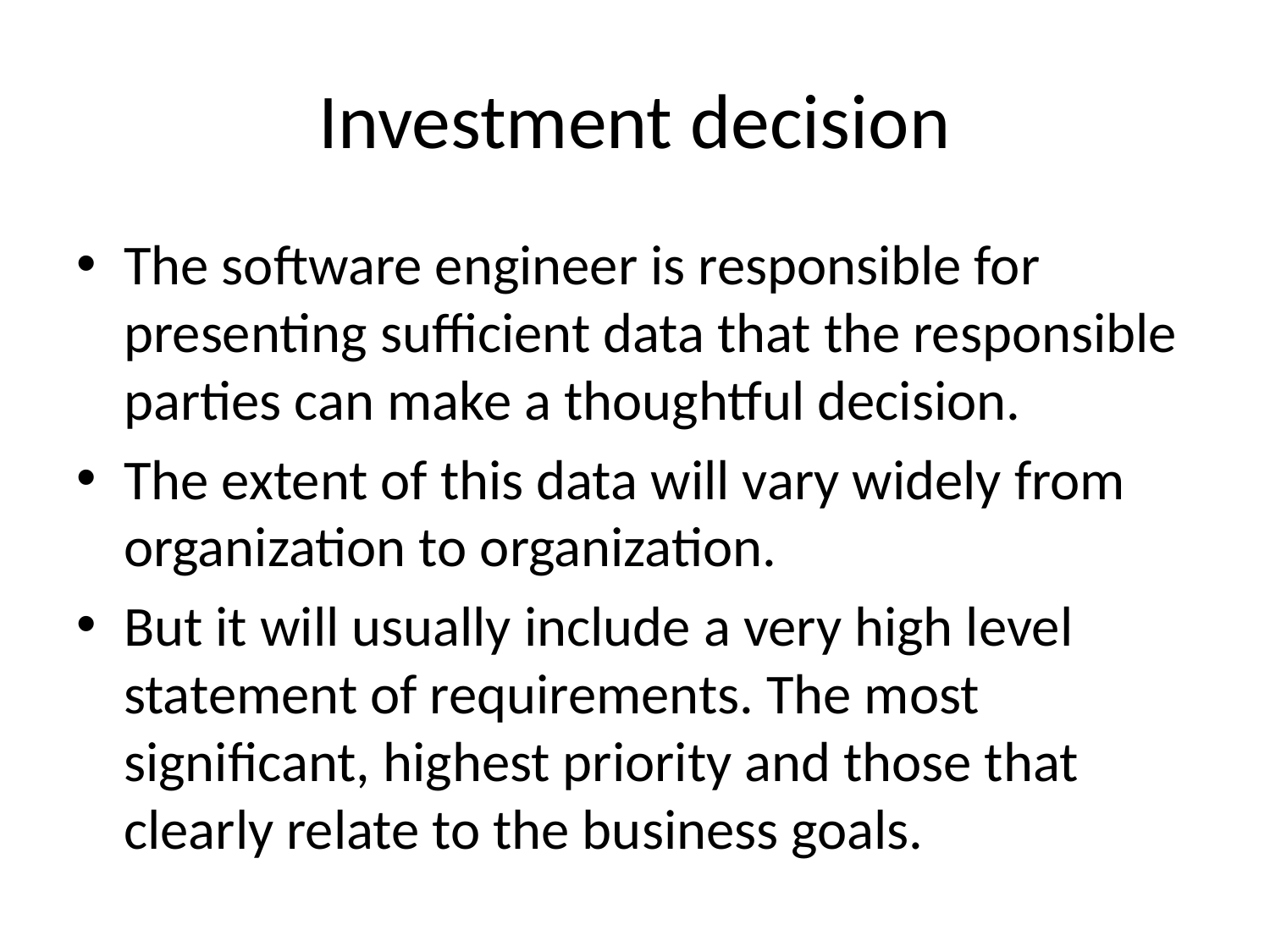

# Investment decision
The software engineer is responsible for presenting sufficient data that the responsible parties can make a thoughtful decision.
The extent of this data will vary widely from organization to organization.
But it will usually include a very high level statement of requirements. The most significant, highest priority and those that clearly relate to the business goals.